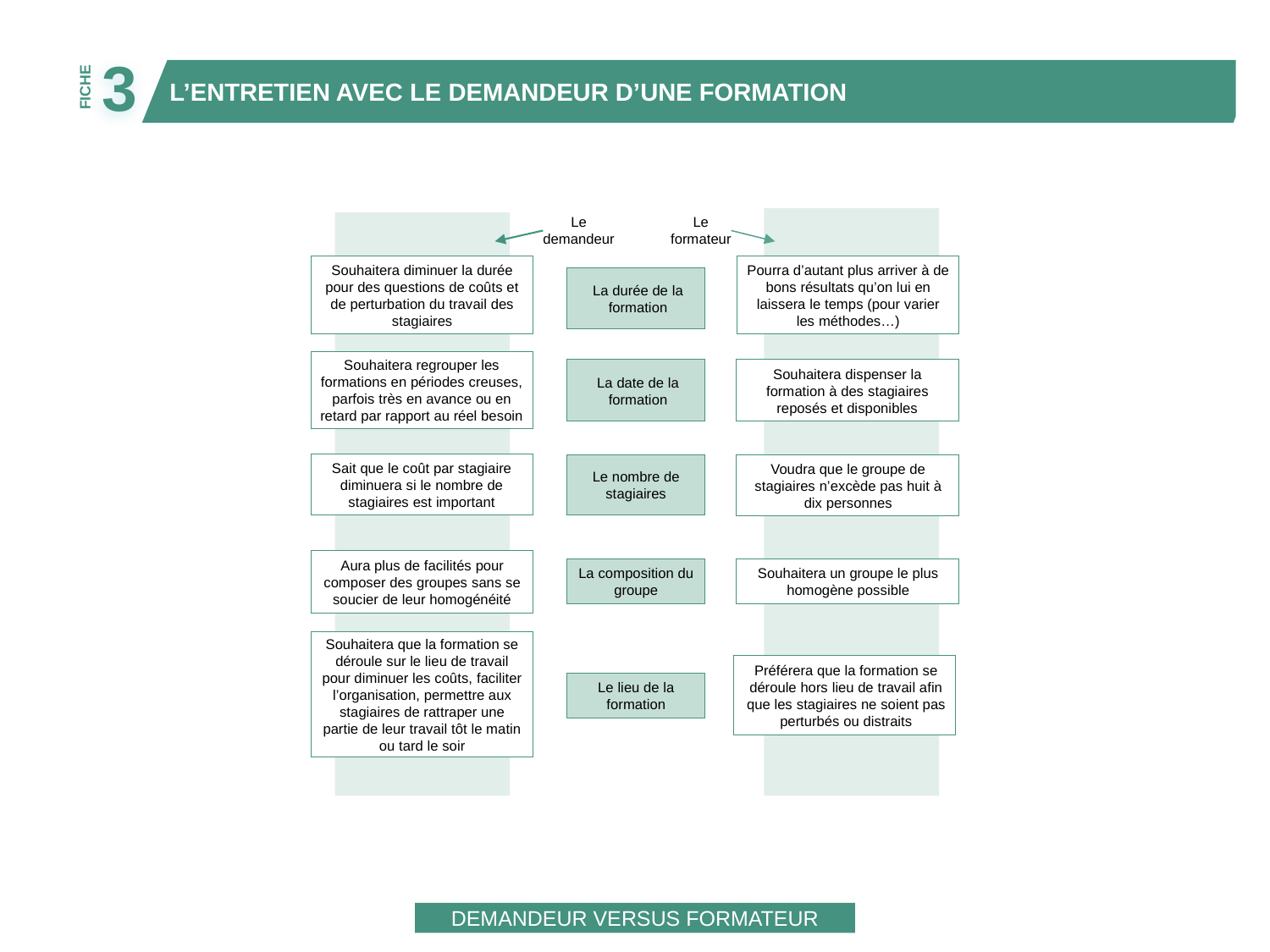

3

L’ENTRETIEN AVEC LE DEMANDEUR D’UNE FORMATION
FICHE

Le
demandeur
Le
formateur

Souhaitera diminuer la durée
pour des questions de coûts et
de perturbation du travail des
stagiaires
Pourra d’autant plus arriver à de
bons résultats qu’on lui en
laissera le temps (pour varier
les méthodes…)

La durée de la
formation

Souhaitera regrouper les
formations en périodes creuses,
parfois très en avance ou en
retard par rapport au réel besoin

Souhaitera dispenser la
formation à des stagiaires
reposés et disponibles
La date de la
formation

Sait que le coût par stagiaire
diminuera si le nombre de
stagiaires est important
Voudra que le groupe de
stagiaires n’excède pas huit à
dix personnes
Le nombre de
stagiaires

Aura plus de facilités pour
composer des groupes sans se
soucier de leur homogénéité

La composition du
groupe
Souhaitera un groupe le plus
homogène possible

Souhaitera que la formation se
déroule sur le lieu de travail
pour diminuer les coûts, faciliter
l’organisation, permettre aux
stagiaires de rattraper une
partie de leur travail tôt le matin
ou tard le soir

Préférera que la formation se
déroule hors lieu de travail afin
que les stagiaires ne soient pas
perturbés ou distraits

Le lieu de la
formation
DEMANDEUR VERSUS FORMATEUR